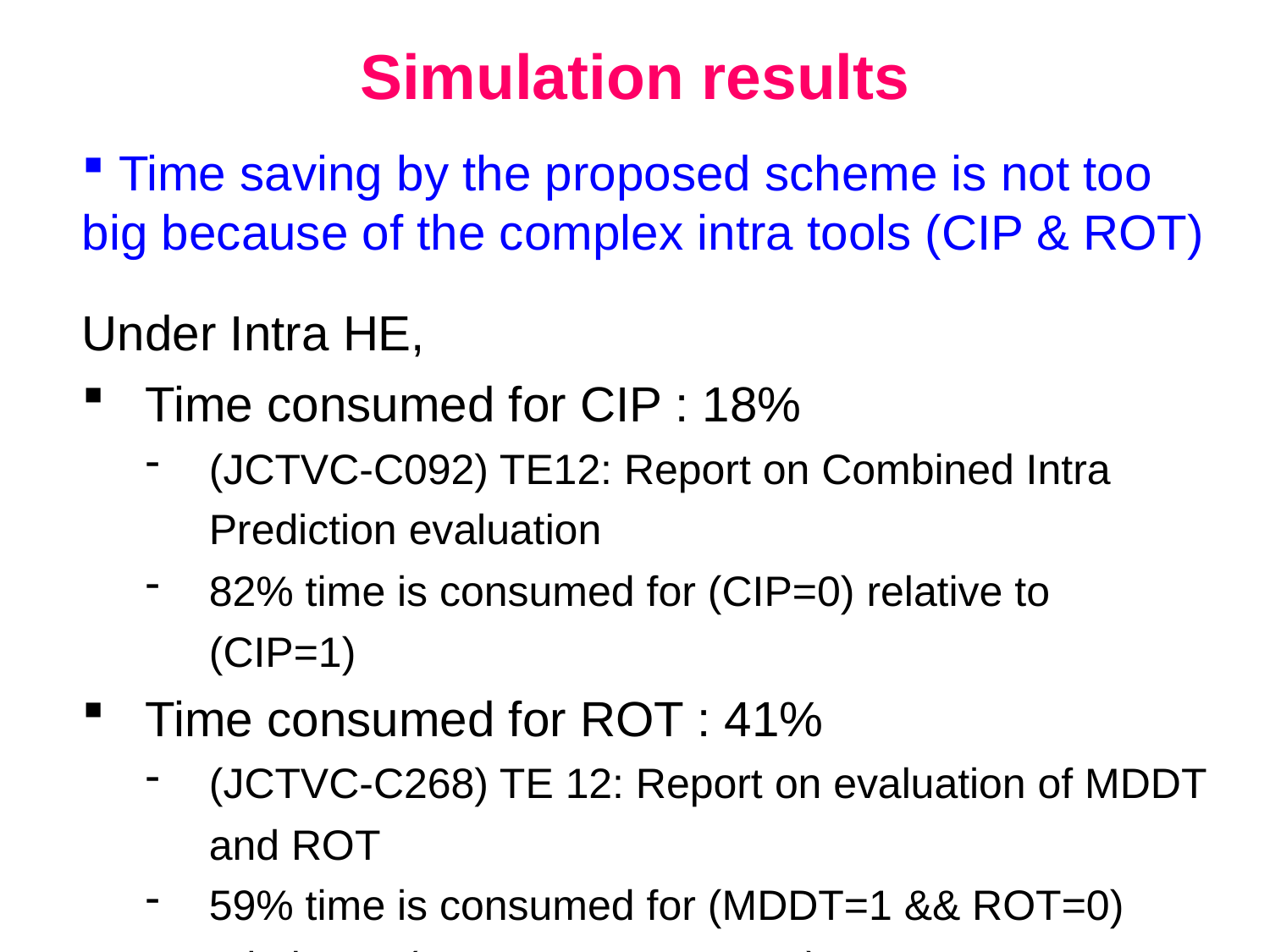

# Simulation results
 Time saving by the proposed scheme is not too big because of the complex intra tools (CIP & ROT)
Under Intra HE,
Time consumed for CIP : 18%
(JCTVC-C092) TE12: Report on Combined Intra Prediction evaluation
82% time is consumed for (CIP=0) relative to (CIP=1)
Time consumed for ROT : 41%
(JCTVC-C268) TE 12: Report on evaluation of MDDT and ROT
59% time is consumed for (MDDT=1 && ROT=0) relative to (MDDT=1 && ROT=1)